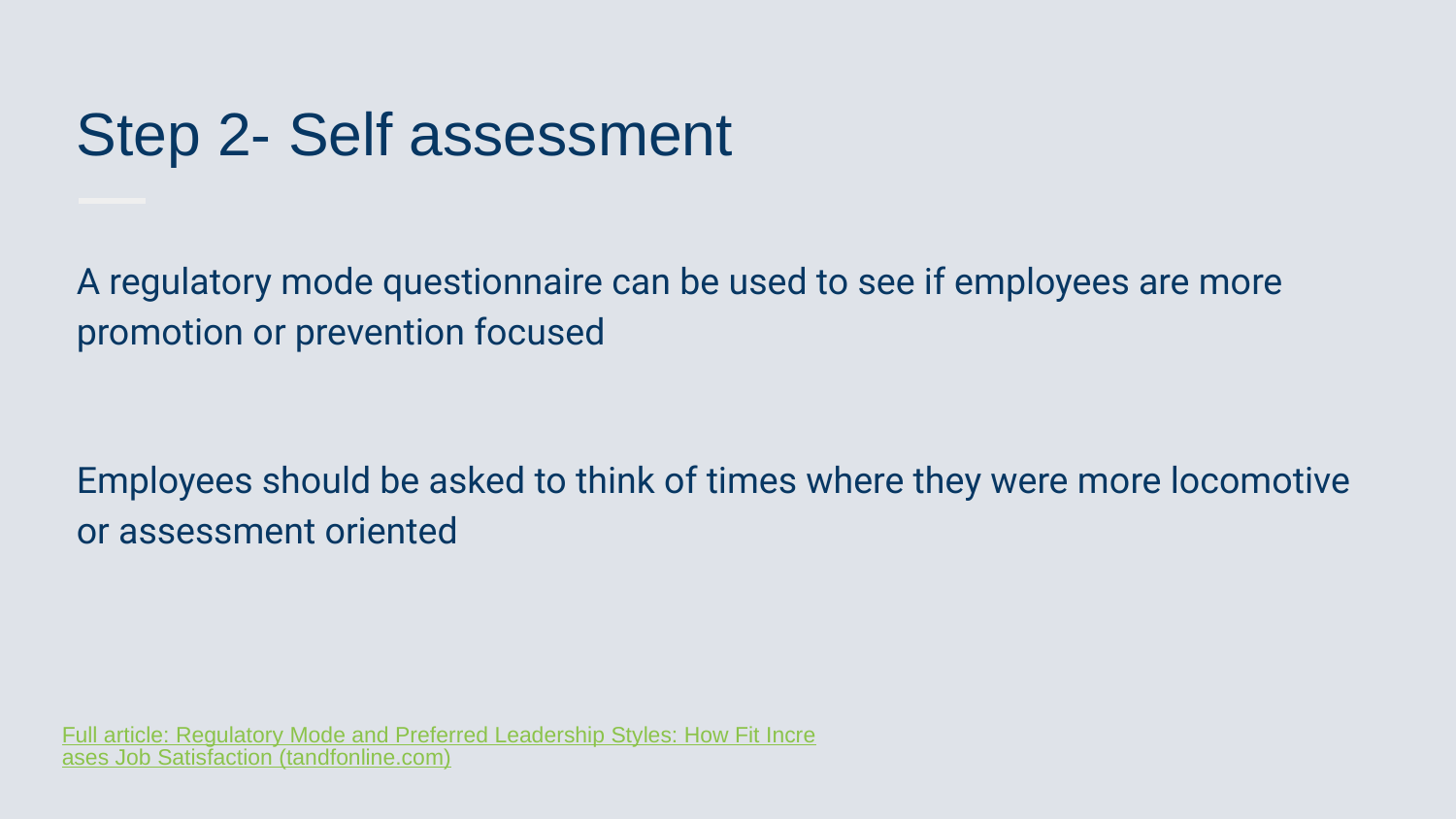

# Step 2- Self assessment
A regulatory mode questionnaire can be used to see if employees are more promotion or prevention focused

Employees should be asked to think of times where they were more locomotive or assessment oriented

Full article: Regulatory Mode and Preferred Leadership Styles: How Fit Increases Job Satisfaction (tandfonline.com)